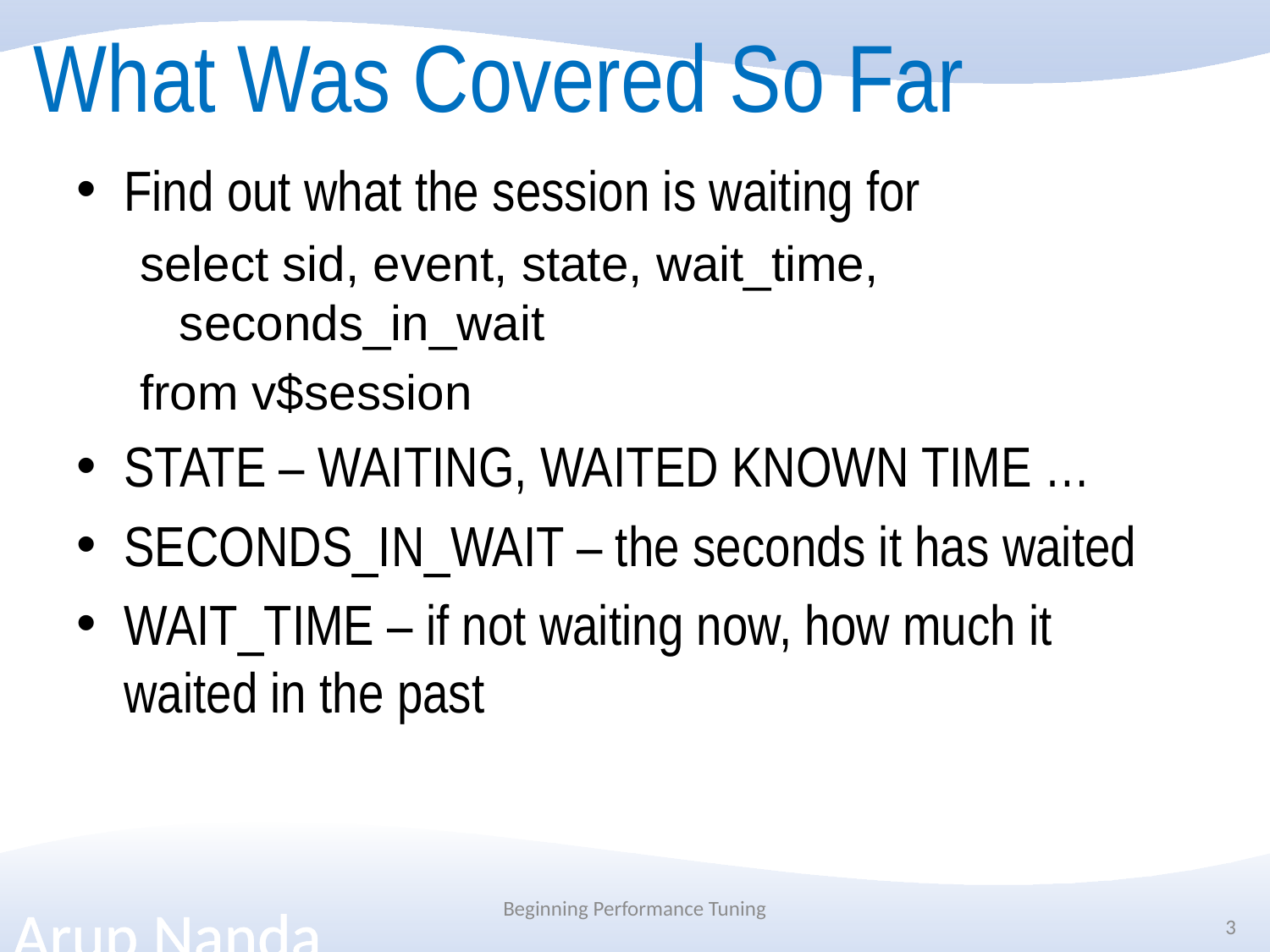

# What Was Covered So Far
Find out what the session is waiting for
select sid, event, state, wait_time, seconds_in_wait
from v$session
STATE – WAITING, WAITED KNOWN TIME …
SECONDS_IN_WAIT – the seconds it has waited
WAIT_TIME – if not waiting now, how much it waited in the past
Beginning Performance Tuning
3